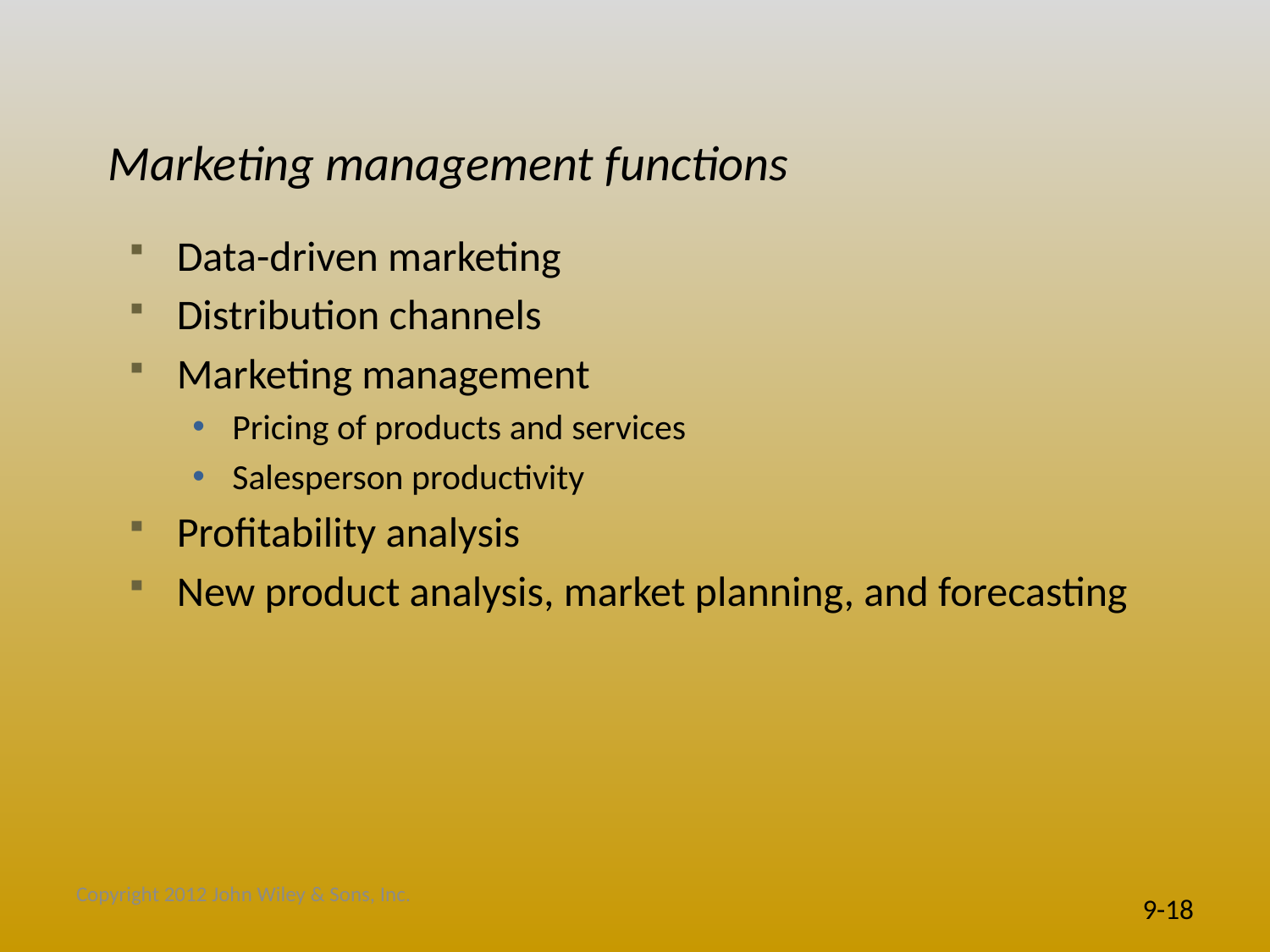

# Marketing management functions
Data-driven marketing
Distribution channels
Marketing management
Pricing of products and services
Salesperson productivity
Profitability analysis
New product analysis, market planning, and forecasting

Copyright 2012 John Wiley & Sons, Inc.
9-18